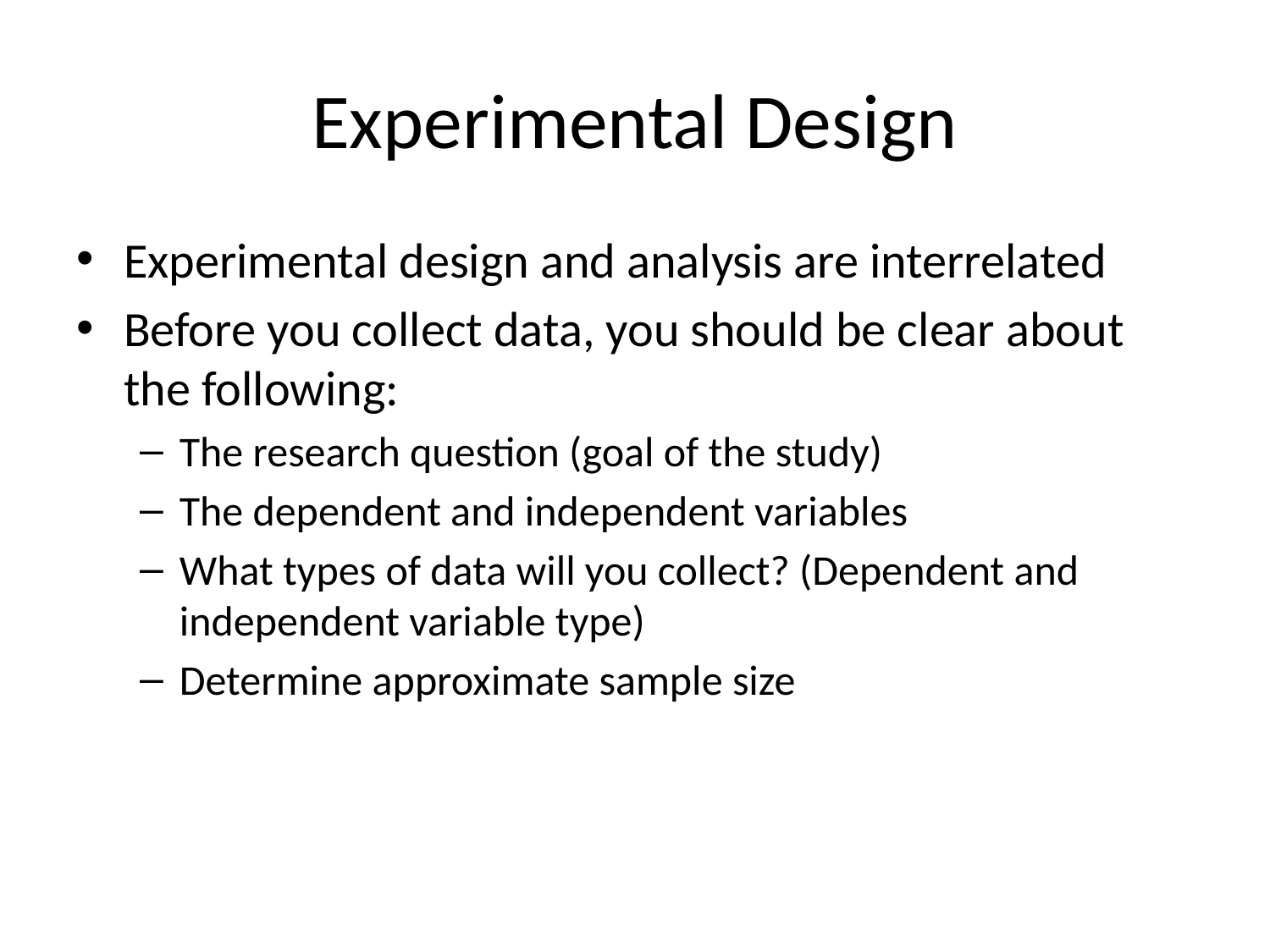

# Experimental Design
Experimental design and analysis are interrelated
Before you collect data, you should be clear about the following:
The research question (goal of the study)
The dependent and independent variables
What types of data will you collect? (Dependent and independent variable type)
Determine approximate sample size